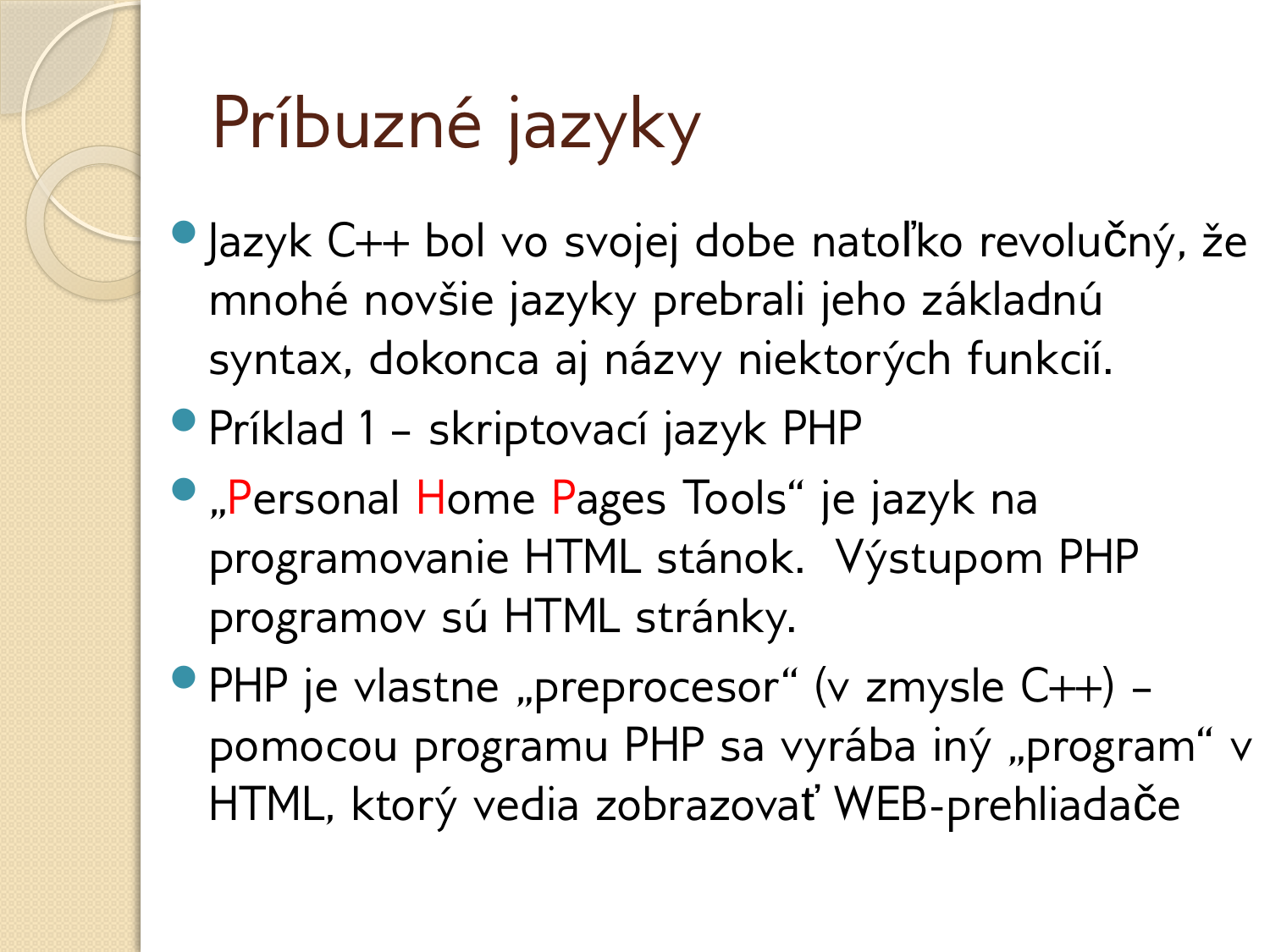

# Príbuzné jazyky
Jazyk C++ bol vo svojej dobe natoľko revolučný, že mnohé novšie jazyky prebrali jeho základnú syntax, dokonca aj názvy niektorých funkcií.
Príklad 1 – skriptovací jazyk PHP
„Personal Home Pages Tools“ je jazyk na programovanie HTML stánok.  Výstupom PHP programov sú HTML stránky.
PHP je vlastne „preprocesor“ (v zmysle C++) – pomocou programu PHP sa vyrába iný „program“ v HTML, ktorý vedia zobrazovať WEB-prehliadače